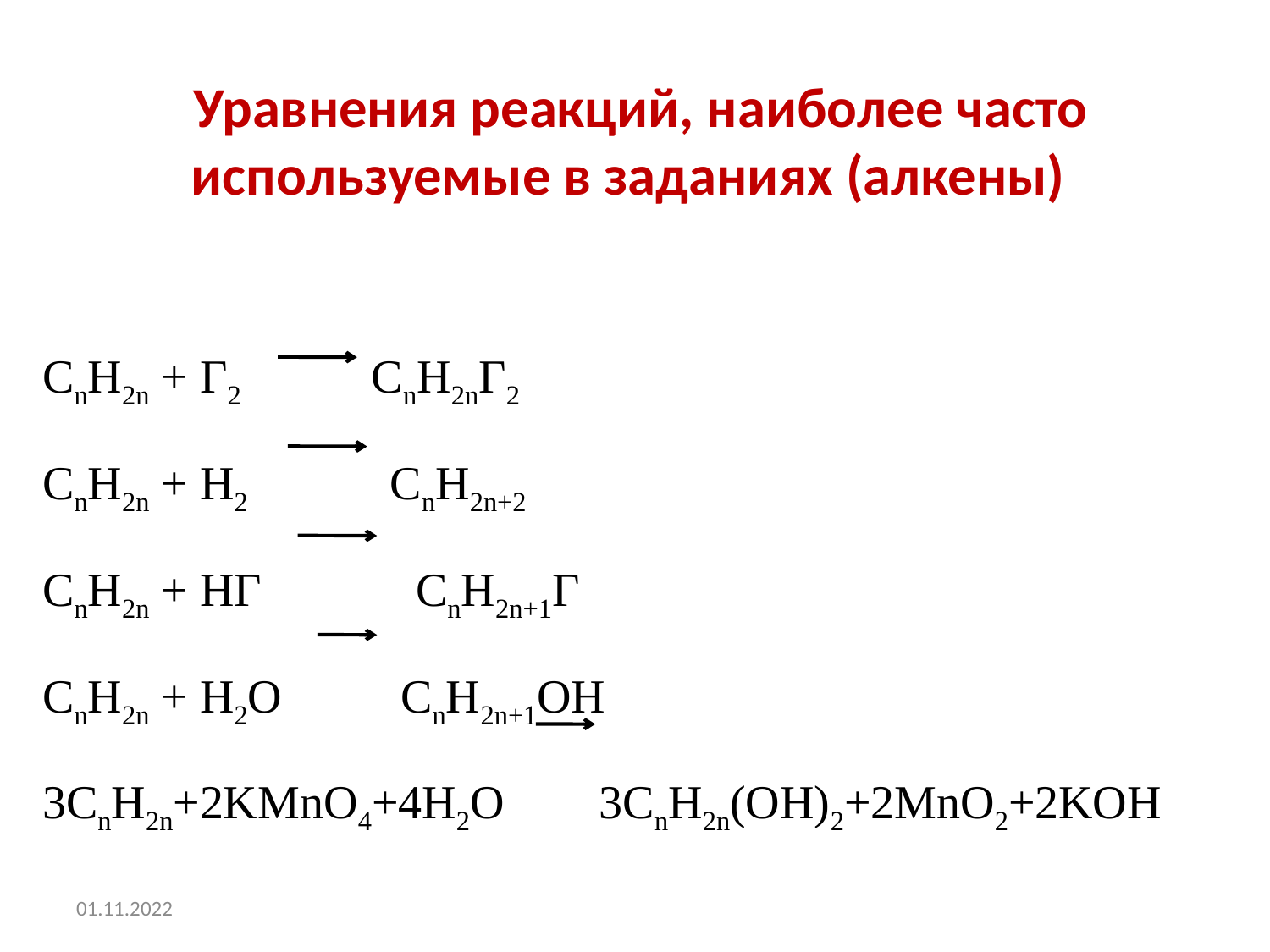

# Уравнения реакций, наиболее часто используемые в заданиях (алкены)
CnH2n + Г2           CnH2nГ2
CnH2n + H2            CnH2n+2
CnH2n + HГ             CnH2n+1Г
CnH2n + H2O          CnH2n+1OH
3CnH2n+2KMnO4+4H2O        3CnH2n(OH)2+2MnO2+2KOH

01.11.2022